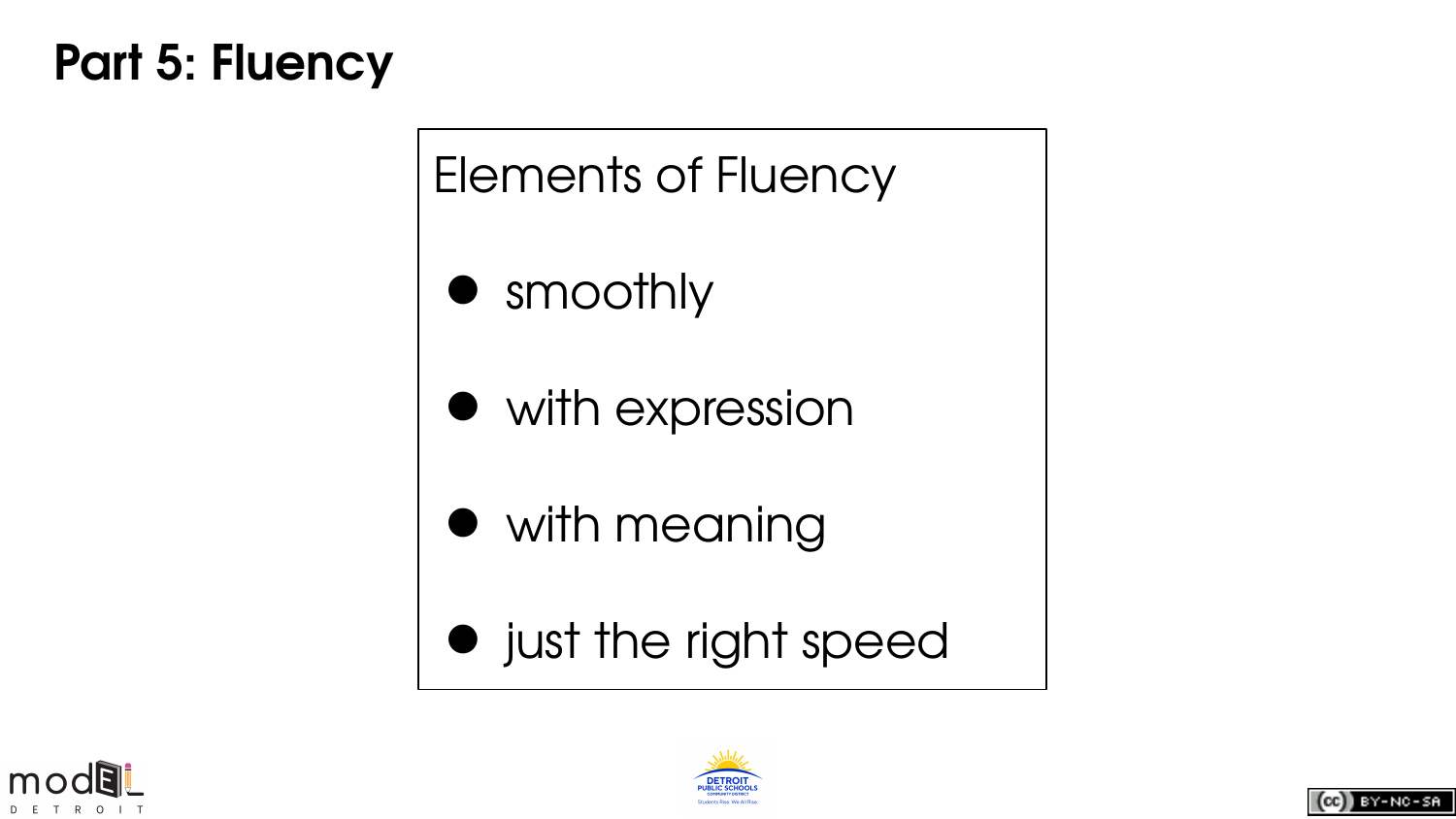

Part 5: Fluency
Elements of Fluency

smoothly

with expression

with meaning

just the right speed